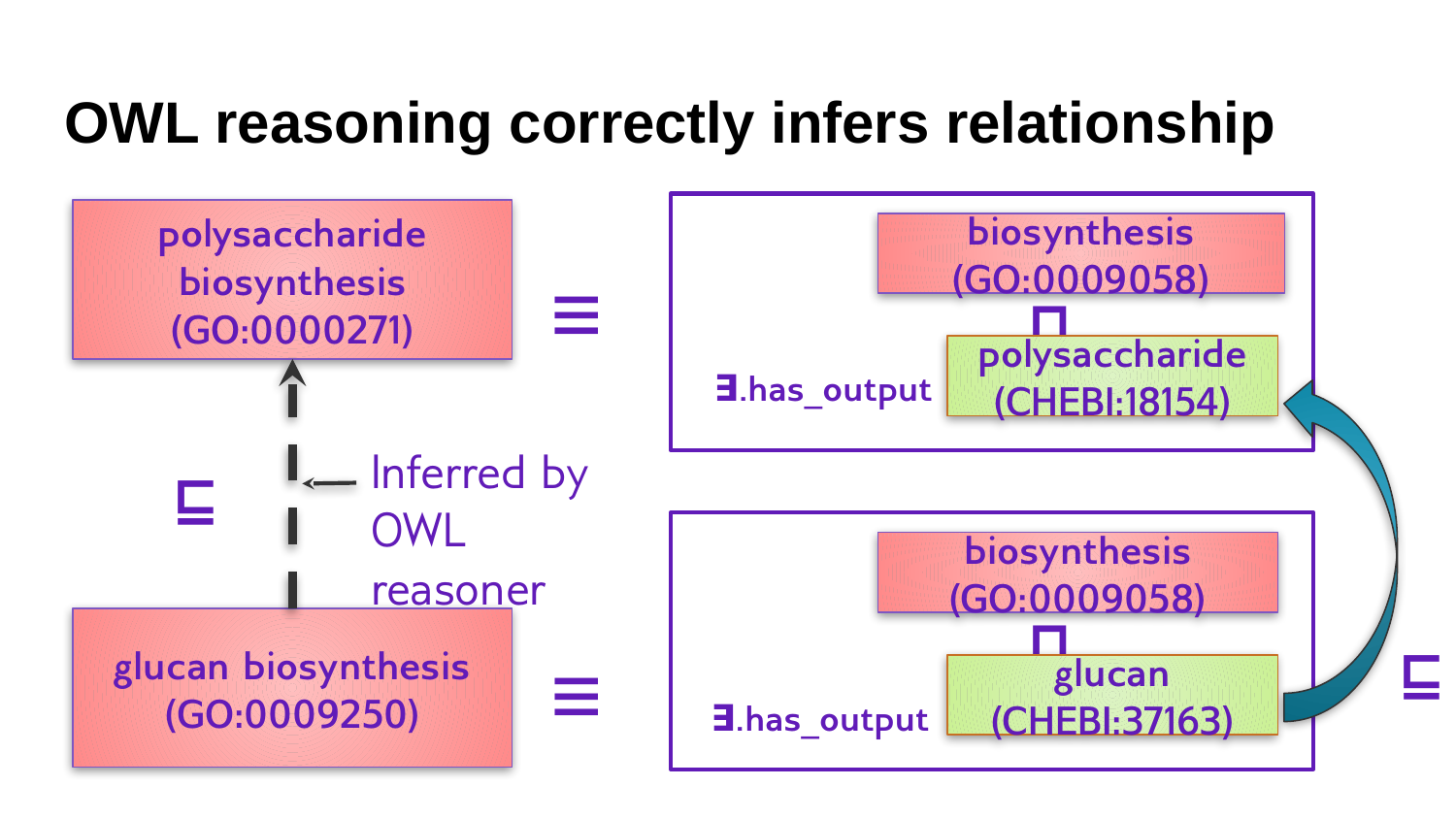

# OWL reasoning correctly infers relationship

polysaccharide biosynthesis
(GO:0000271)
biosynthesis
(GO:0009058)
≡
⊓
polysaccharide
(CHEBI:18154)
∃.has_output

Inferred by
OWL reasoner
⊑

biosynthesis
(GO:0009058)
⊓
glucan biosynthesis
(GO:0009250)
≡
⊑
glucan
(CHEBI:37163)
∃.has_output